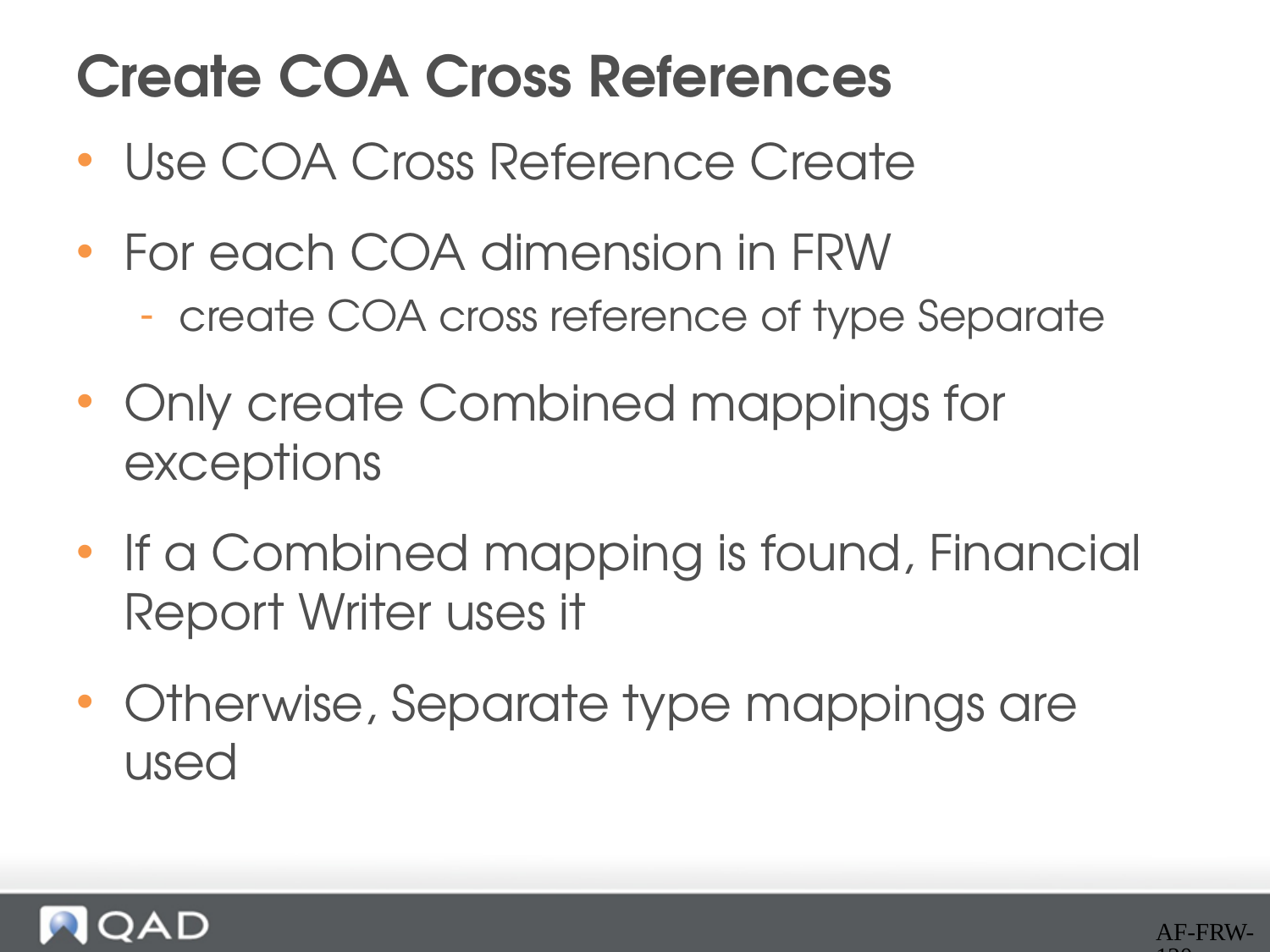

# Create COA Cross References
Use COA Cross Reference Create
For each COA dimension in FRW
create COA cross reference of type Separate
Only create Combined mappings for exceptions
If a Combined mapping is found, Financial Report Writer uses it
Otherwise, Separate type mappings are used
AF-FRW-120